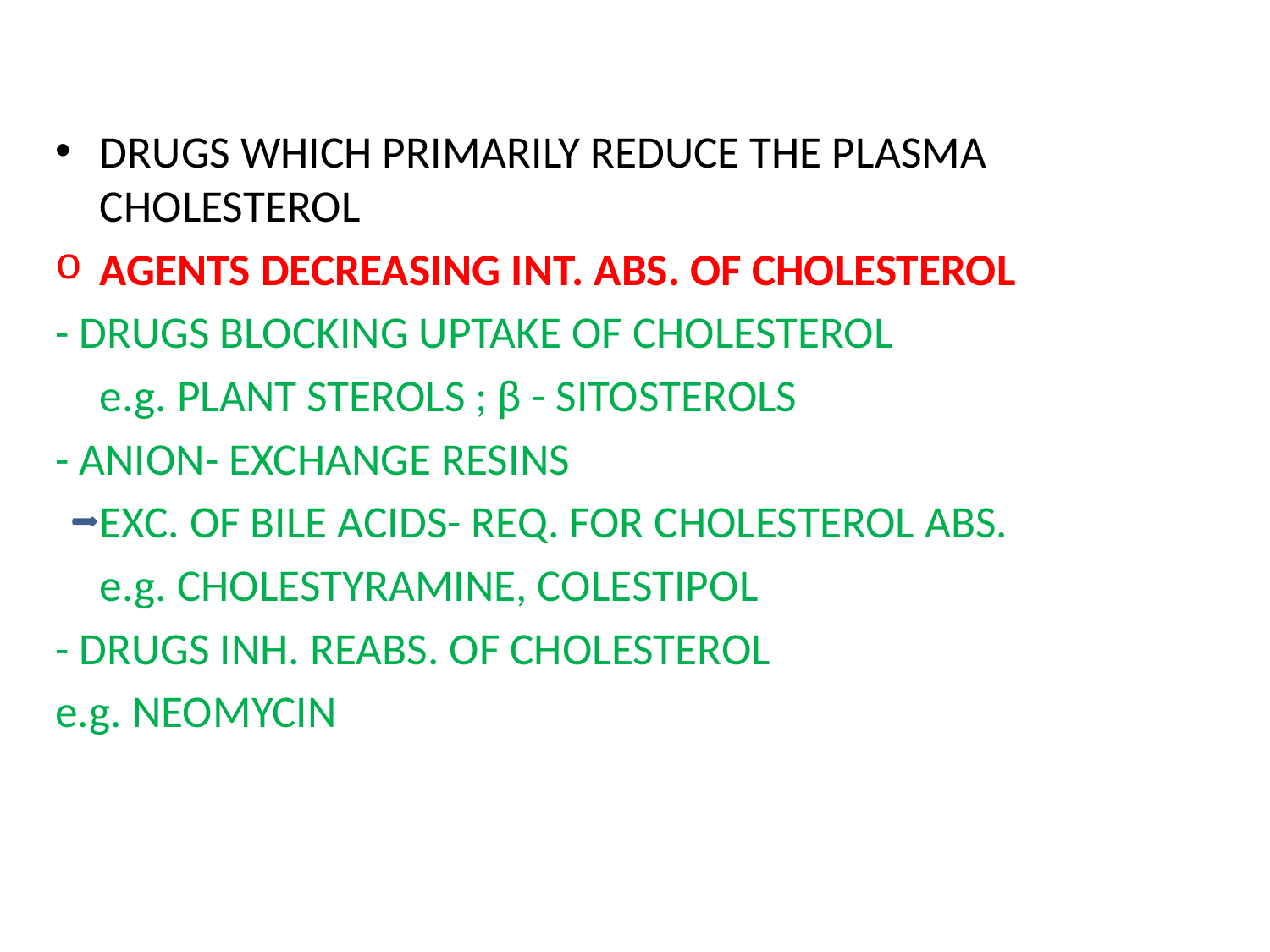

DRUGS WHICH PRIMARILY REDUCE THE PLASMA CHOLESTEROL
AGENTS DECREASING INT. ABS. OF CHOLESTEROL
- DRUGS BLOCKING UPTAKE OF CHOLESTEROL
	e.g. PLANT STEROLS ; β - SITOSTEROLS
- ANION- EXCHANGE RESINS
	EXC. OF BILE ACIDS- REQ. FOR CHOLESTEROL ABS.
	e.g. CHOLESTYRAMINE, COLESTIPOL
- DRUGS INH. REABS. OF CHOLESTEROL
e.g. NEOMYCIN